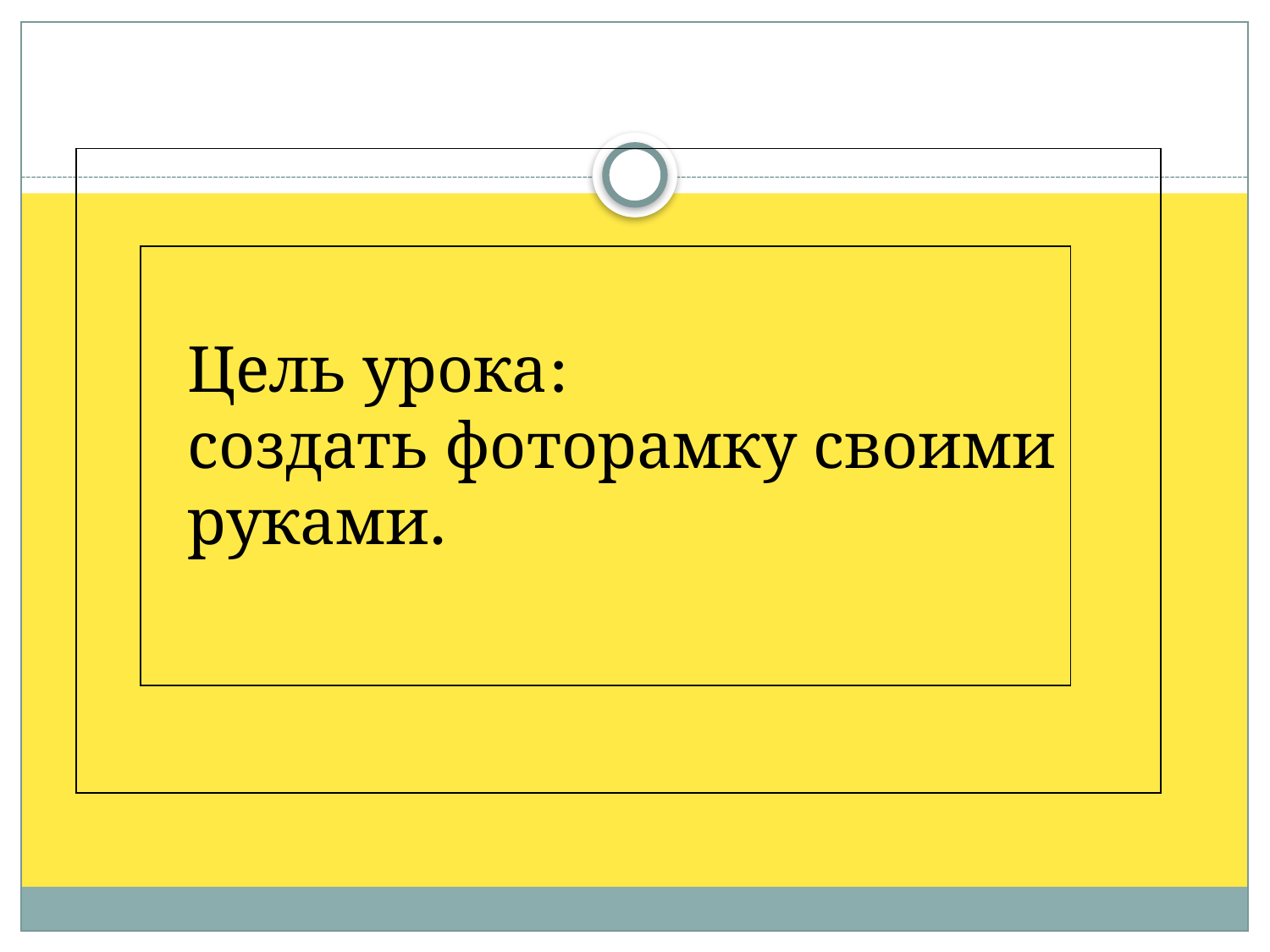

|  |
| --- |
|  |
| --- |

Цель урока:
создать фоторамку своими руками.